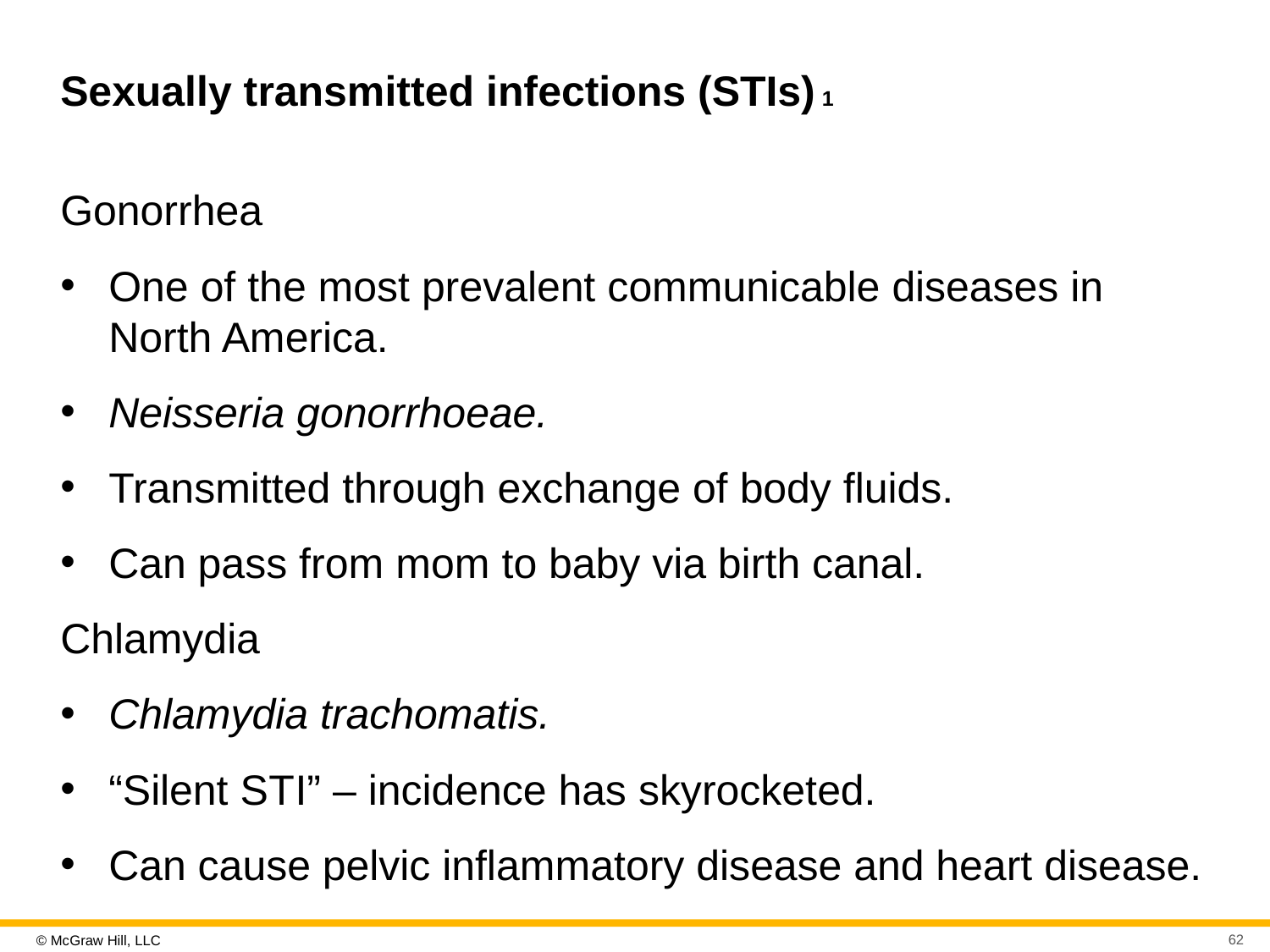

# Sexually transmitted infections (STIs) 1
Gonorrhea
One of the most prevalent communicable diseases in North America.
Neisseria gonorrhoeae.
Transmitted through exchange of body fluids.
Can pass from mom to baby via birth canal.
Chlamydia
Chlamydia trachomatis.
“Silent S T I” – incidence has skyrocketed.
Can cause pelvic inflammatory disease and heart disease.
62